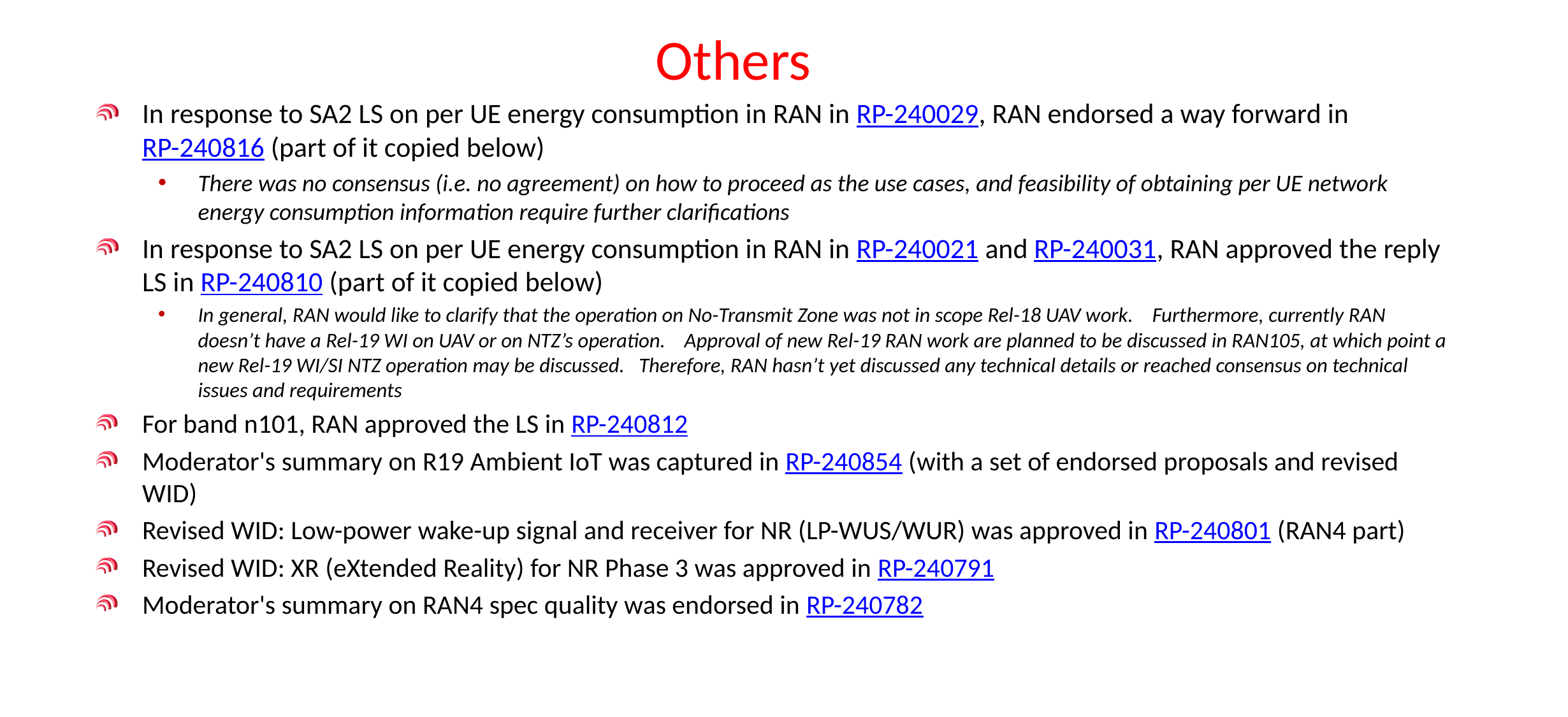

# Others
In response to SA2 LS on per UE energy consumption in RAN in RP-240029, RAN endorsed a way forward in RP-240816 (part of it copied below)
There was no consensus (i.e. no agreement) on how to proceed as the use cases, and feasibility of obtaining per UE network energy consumption information require further clarifications
In response to SA2 LS on per UE energy consumption in RAN in RP-240021 and RP-240031, RAN approved the reply LS in RP-240810 (part of it copied below)
In general, RAN would like to clarify that the operation on No-Transmit Zone was not in scope Rel-18 UAV work.    Furthermore, currently RAN doesn’t have a Rel-19 WI on UAV or on NTZ’s operation.    Approval of new Rel-19 RAN work are planned to be discussed in RAN105, at which point a new Rel-19 WI/SI NTZ operation may be discussed.   Therefore, RAN hasn’t yet discussed any technical details or reached consensus on technical issues and requirements
For band n101, RAN approved the LS in RP-240812
Moderator's summary on R19 Ambient IoT was captured in RP-240854 (with a set of endorsed proposals and revised WID)
Revised WID: Low-power wake-up signal and receiver for NR (LP-WUS/WUR) was approved in RP-240801 (RAN4 part)
Revised WID: XR (eXtended Reality) for NR Phase 3 was approved in RP-240791
Moderator's summary on RAN4 spec quality was endorsed in RP-240782